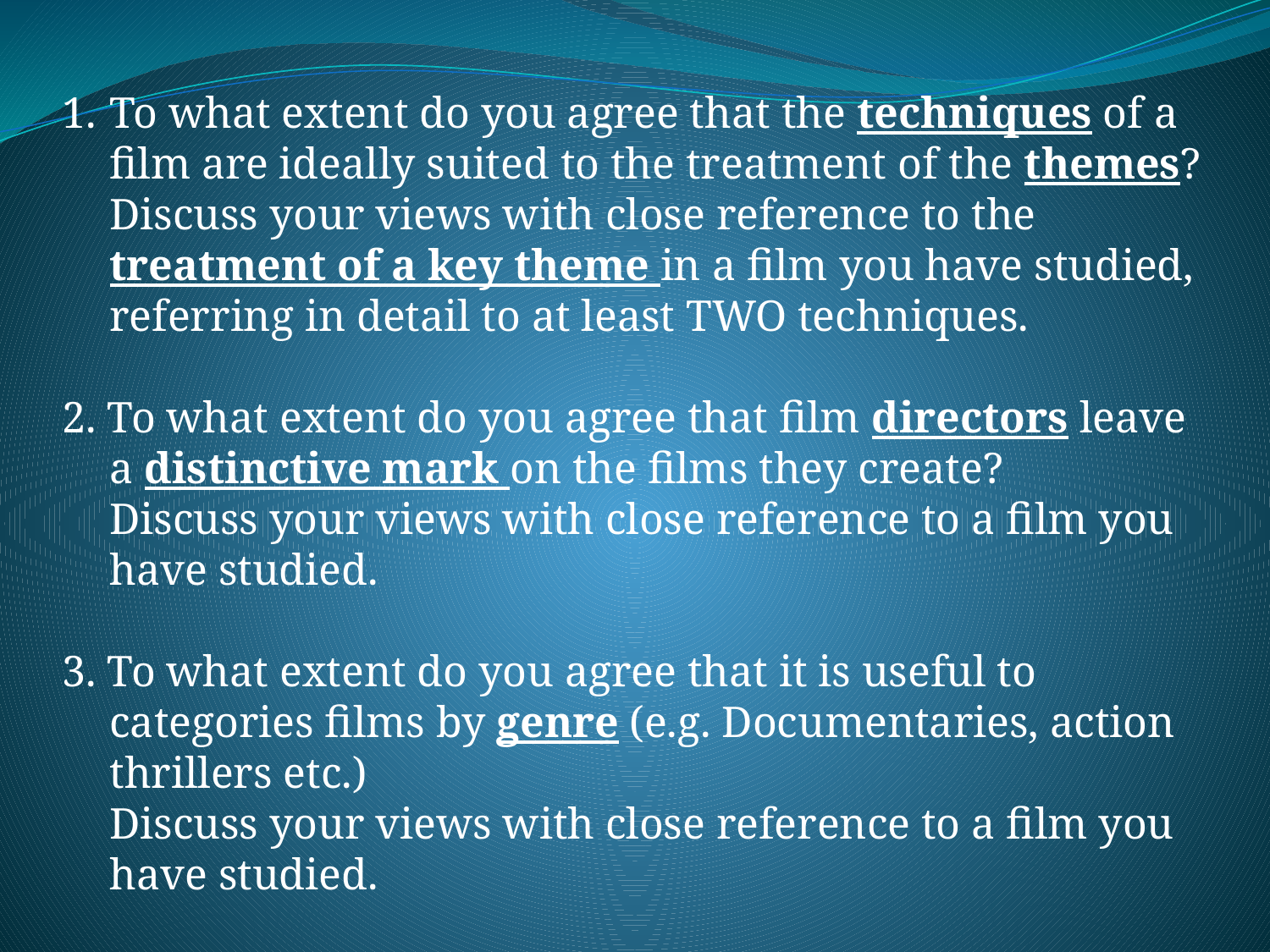

To what extent do you agree that the techniques of a film are ideally suited to the treatment of the themes?
	Discuss your views with close reference to the treatment of a key theme in a film you have studied, referring in detail to at least TWO techniques.

2. To what extent do you agree that film directors leave a distinctive mark on the films they create?
	Discuss your views with close reference to a film you have studied.

3. To what extent do you agree that it is useful to categories films by genre (e.g. Documentaries, action thrillers etc.)
	Discuss your views with close reference to a film you have studied.